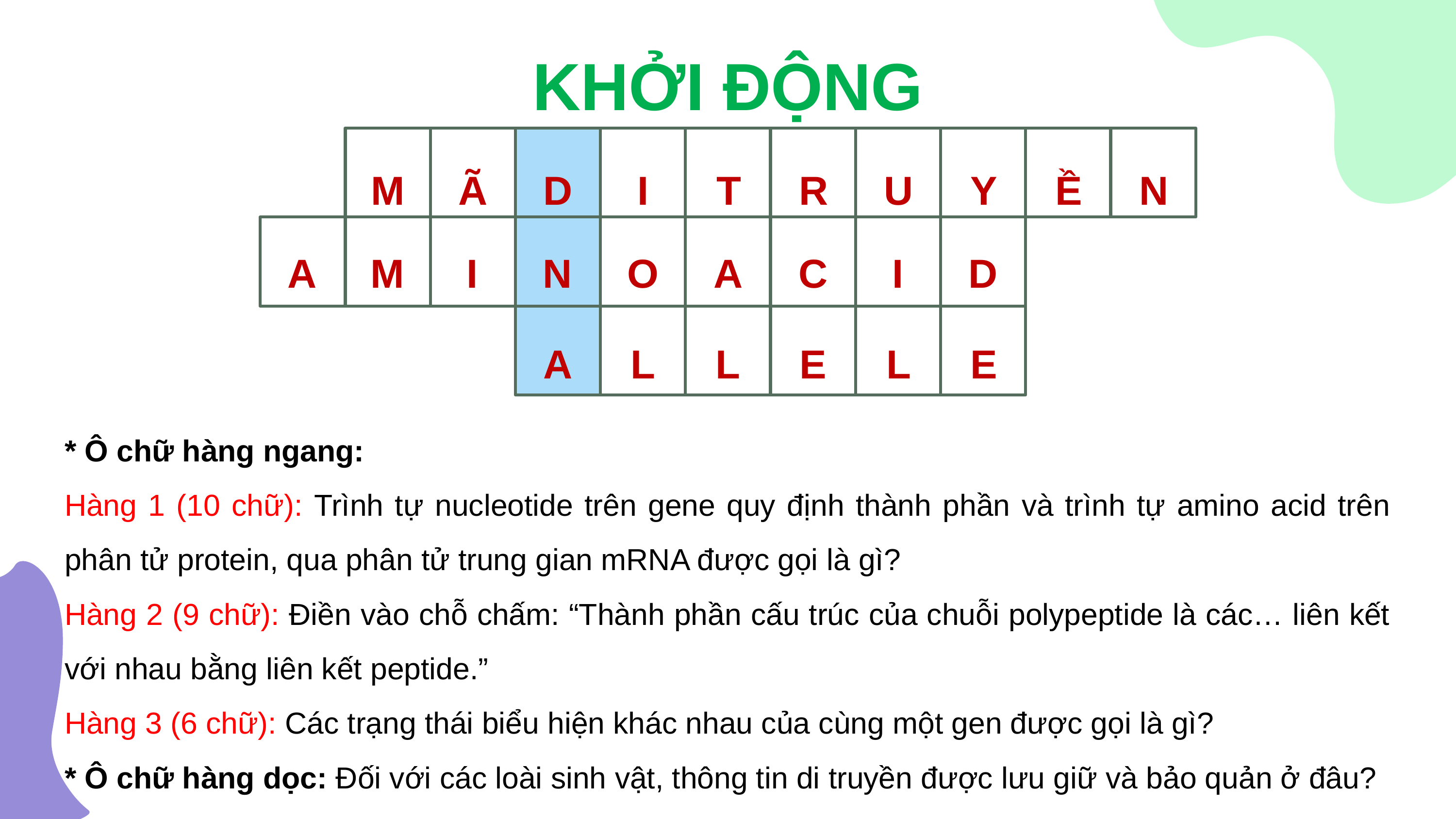

KHỞI ĐỘNG

N
Y
Ề
R
U
I
T
Ã
D
M
I
D
A
C
N
O
M
I
A
E
E
L
L
L
A
* Ô chữ hàng ngang:
Hàng 1 (10 chữ): Trình tự nucleotide trên gene quy định thành phần và trình tự amino acid trên phân tử protein, qua phân tử trung gian mRNA được gọi là gì?
Hàng 2 (9 chữ): Điền vào chỗ chấm: “Thành phần cấu trúc của chuỗi polypeptide là các… liên kết với nhau bằng liên kết peptide.”
Hàng 3 (6 chữ): Các trạng thái biểu hiện khác nhau của cùng một gen được gọi là gì?
* Ô chữ hàng dọc: Đối với các loài sinh vật, thông tin di truyền được lưu giữ và bảo quản ở đâu?